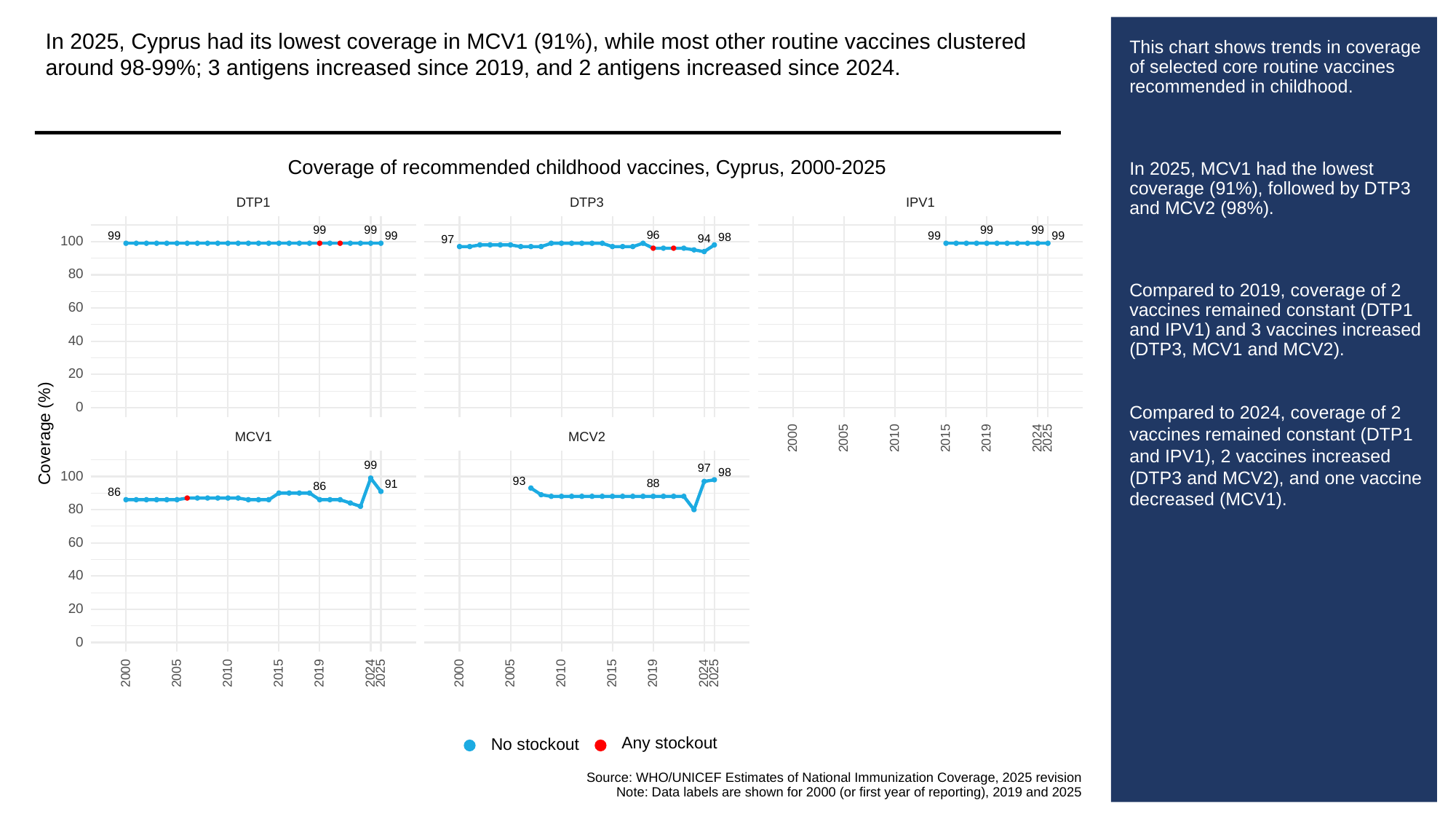

In 2025, Cyprus had its lowest coverage in MCV1 (91%), while most other routine vaccines clustered around 98-99%; 3 antigens increased since 2019, and 2 antigens increased since 2024.
# This chart shows trends in coverage of selected core routine vaccines recommended in childhood.

In 2025, MCV1 had the lowest coverage (91%), followed by DTP3 and MCV2 (98%).

Compared to 2019, coverage of 2 vaccines remained constant (DTP1 and IPV1) and 3 vaccines increased (DTP3, MCV1 and MCV2).

Compared to 2024, coverage of 2 vaccines remained constant (DTP1 and IPV1), 2 vaccines increased (DTP3 and MCV2), and one vaccine decreased (MCV1).

Coverage of recommended childhood vaccines, Cyprus, 2000-2025
DTP3
DTP1
IPV1

99
99
99
99
96
99
99
99
99
98
94
97
100

80

60

40

20

0

Coverage (%)
MCV1
MCV2
2000
2005
2010
2015
2019
2024
2025

99
97
98
100

93

88

91
86

86

80

60

40

20

0

2000
2005
2010
2015
2019
2024
2025
2000
2005
2010
2015
2019
2024
2025
Any stockout
No stockout

Source: WHO/UNICEF Estimates of National Immunization Coverage, 2025 revision
Note: Data labels are shown for 2000 (or first year of reporting), 2019 and 2025